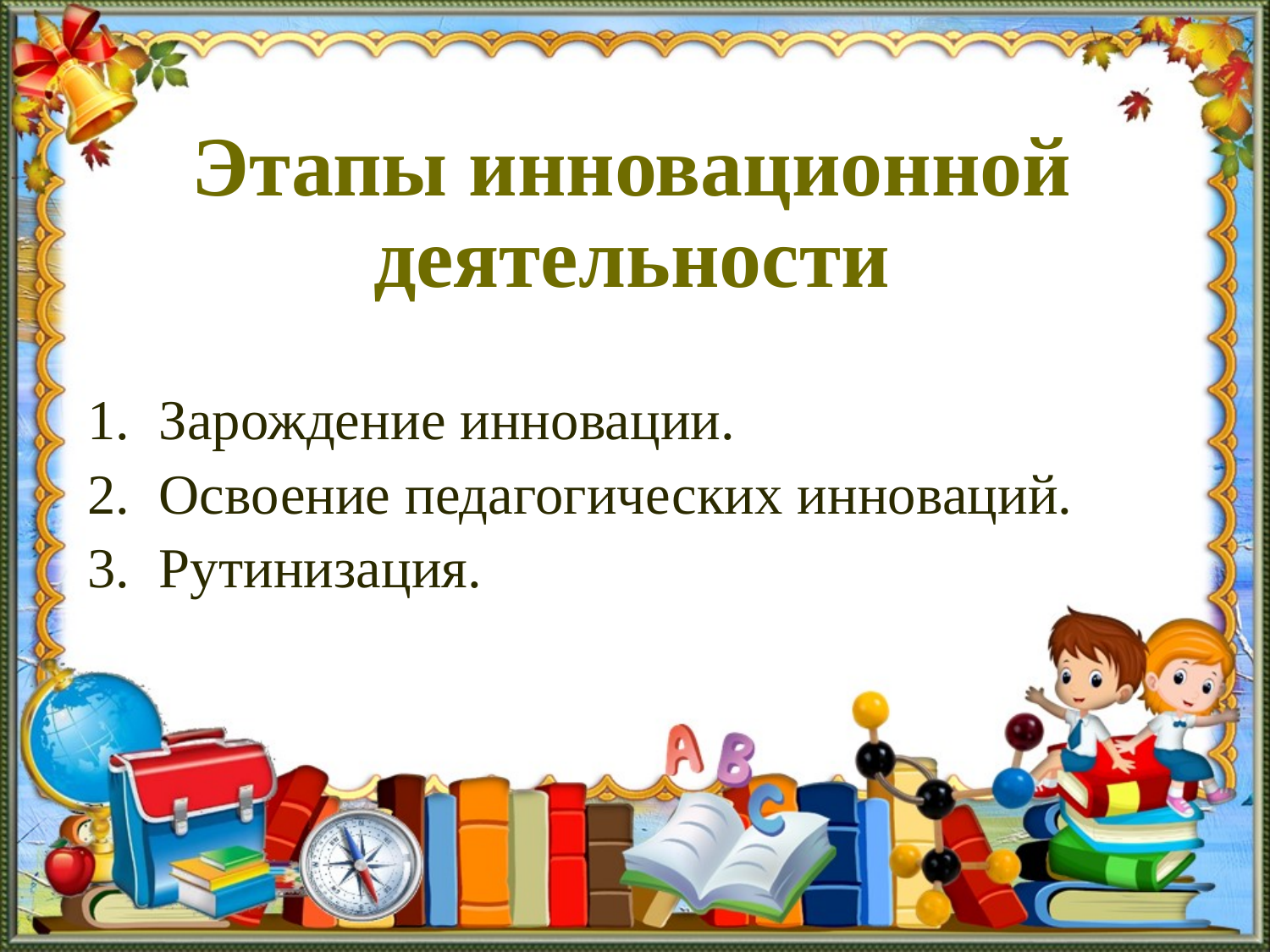

# Этапы инновационной деятельности
Зарождение инновации.
Освоение педагогических инноваций.
Рутинизация.